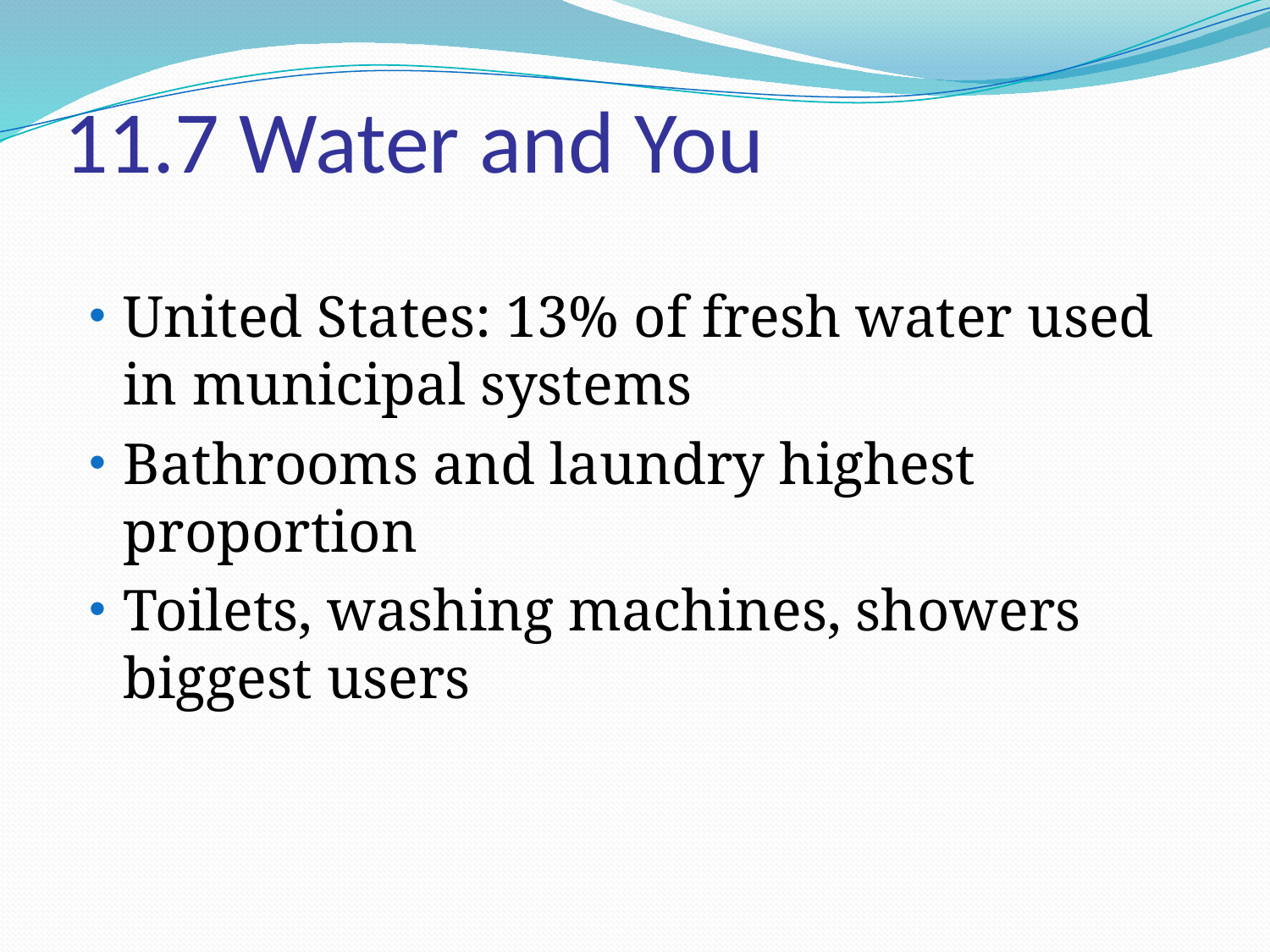

# 11.7 Water and You
United States: 13% of fresh water used in municipal systems
Bathrooms and laundry highest proportion
Toilets, washing machines, showers biggest users